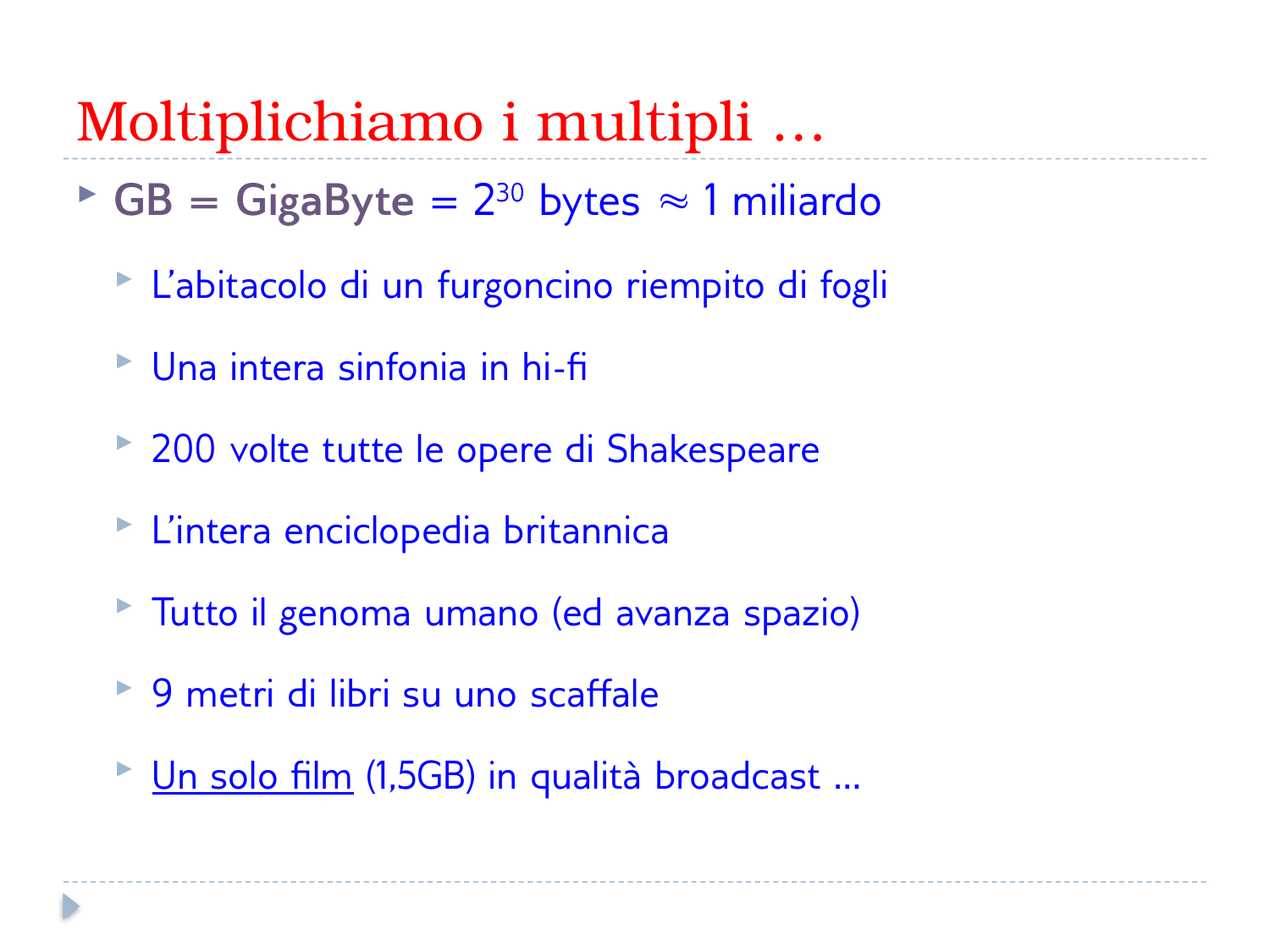

# Moltiplichiamo i multipli …
GB = GigaByte = 230 bytes ≈ 1 miliardo
L’abitacolo di un furgoncino riempito di fogli
Una intera sinfonia in hi-fi
200 volte tutte le opere di Shakespeare
L’intera enciclopedia britannica
Tutto il genoma umano (ed avanza spazio)
9 metri di libri su uno scaffale
Un solo film (1,5GB) in qualità broadcast …